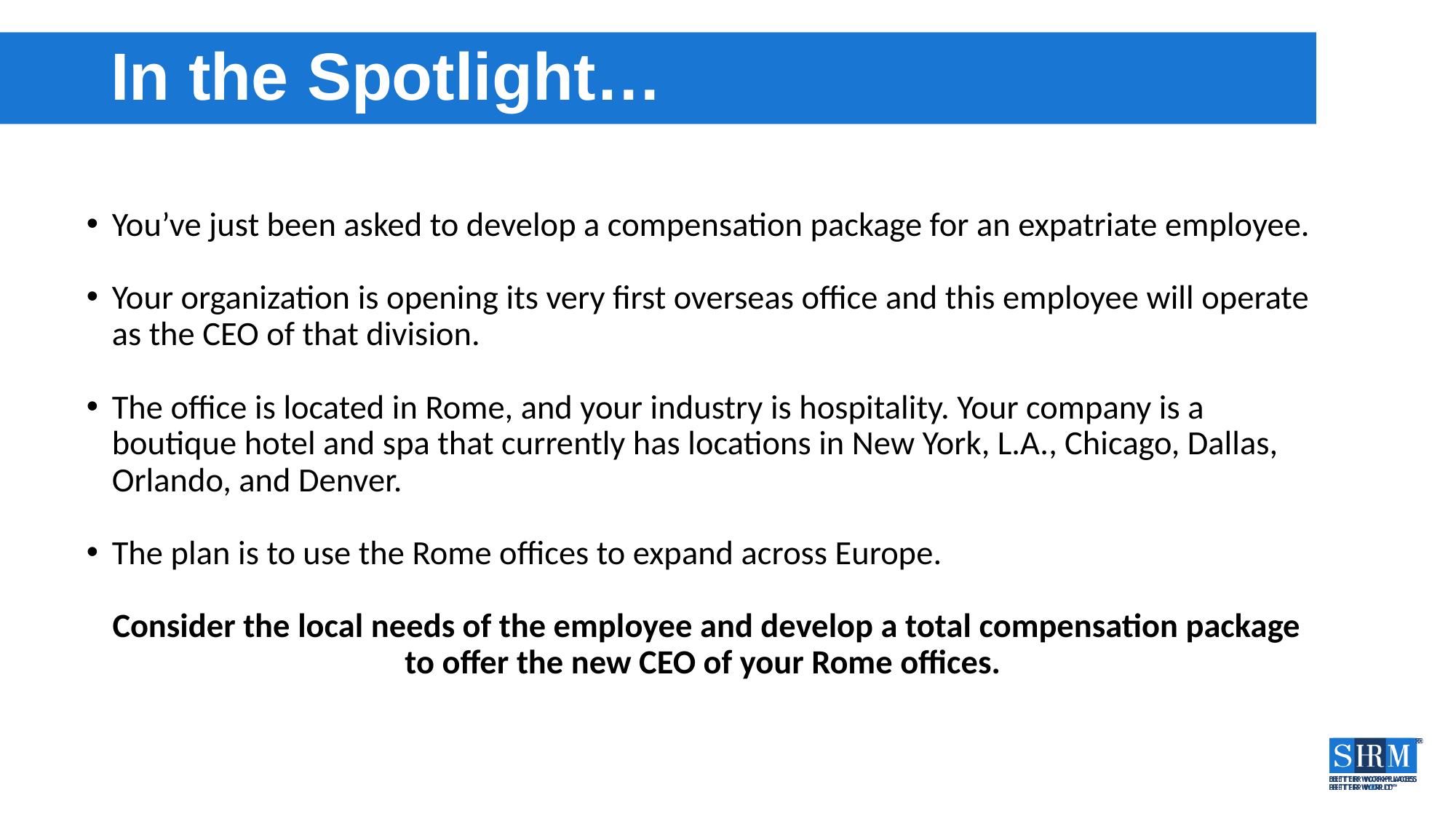

# In the Spotlight…
You’ve just been asked to develop a compensation package for an expatriate employee.

Your organization is opening its very first overseas office and this employee will operate as the CEO of that division.

The office is located in Rome, and your industry is hospitality. Your company is a boutique hotel and spa that currently has locations in New York, L.A., Chicago, Dallas, Orlando, and Denver.

The plan is to use the Rome offices to expand across Europe.

 Consider the local needs of the employee and develop a total compensation package to offer the new CEO of your Rome offices.